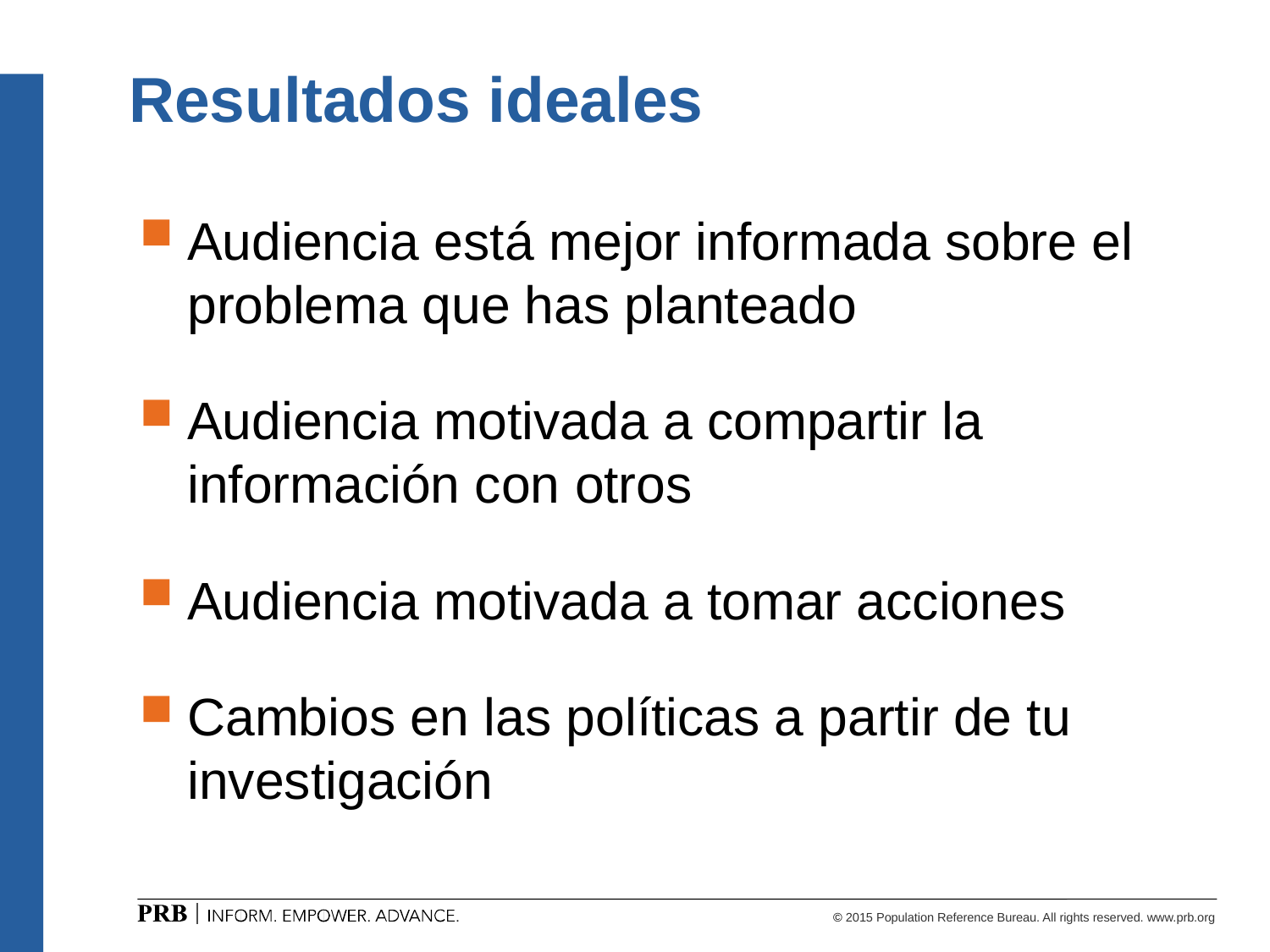

# Resultados ideales
Audiencia está mejor informada sobre el problema que has planteado
Audiencia motivada a compartir la información con otros
Audiencia motivada a tomar acciones
Cambios en las políticas a partir de tu investigación